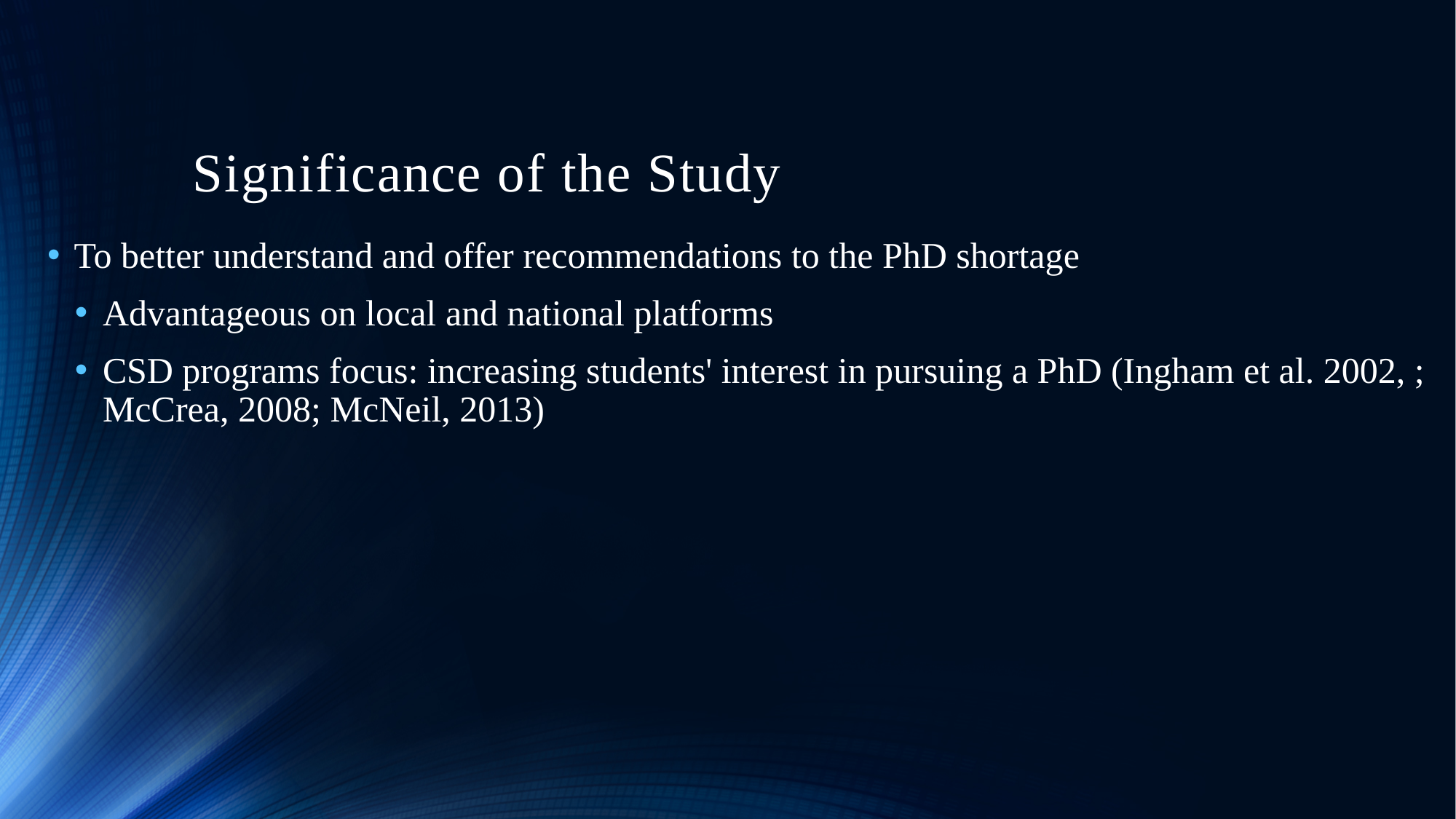

# Significance of the Study
To better understand and offer recommendations to the PhD shortage
Advantageous on local and national platforms
CSD programs focus: increasing students' interest in pursuing a PhD (Ingham et al. 2002, ; McCrea, 2008; McNeil, 2013)